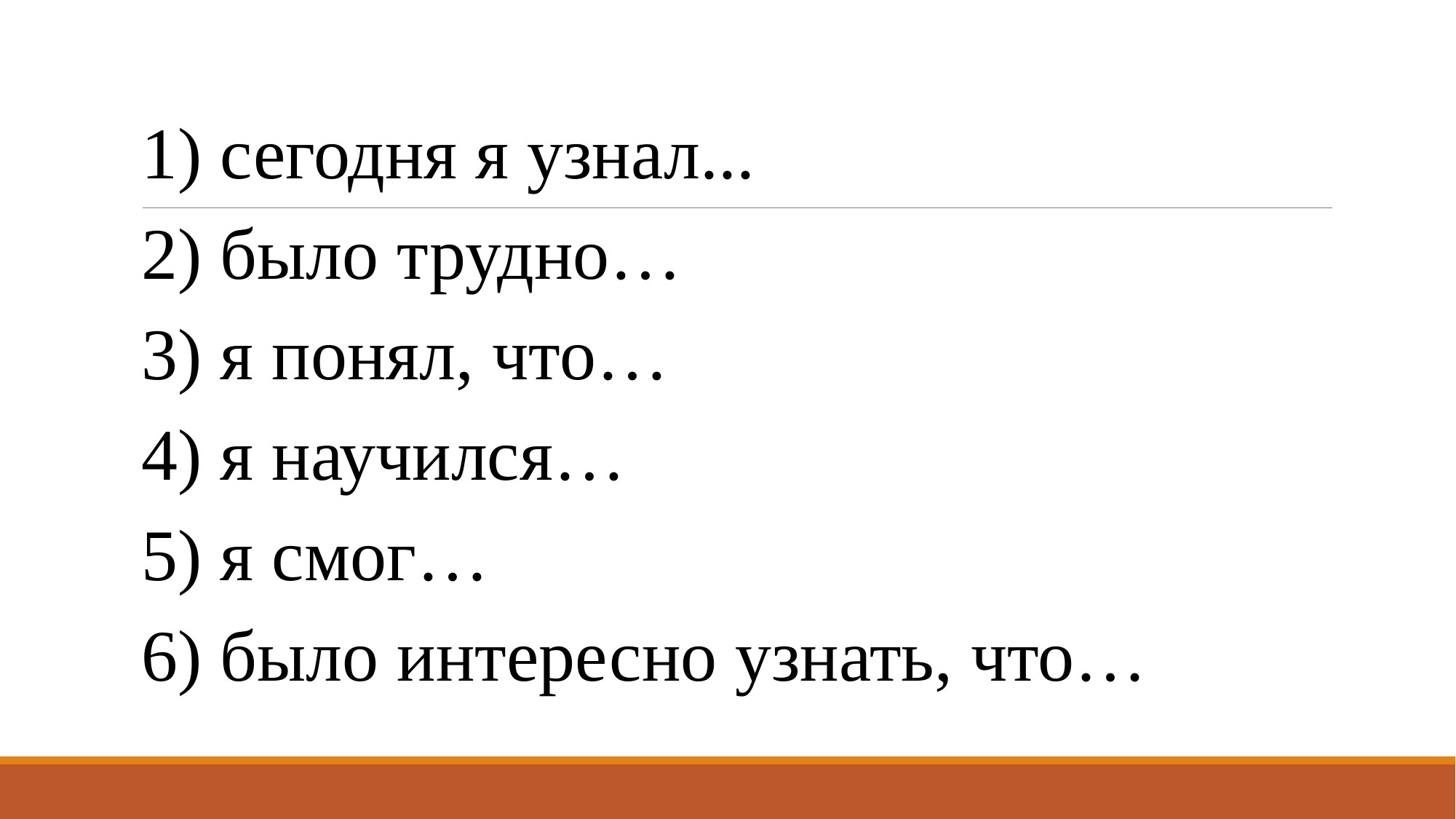

#
1) сегодня я узнал...
2) было трудно…
3) я понял, что…
4) я научился…
5) я смог…
6) было интересно узнать, что…